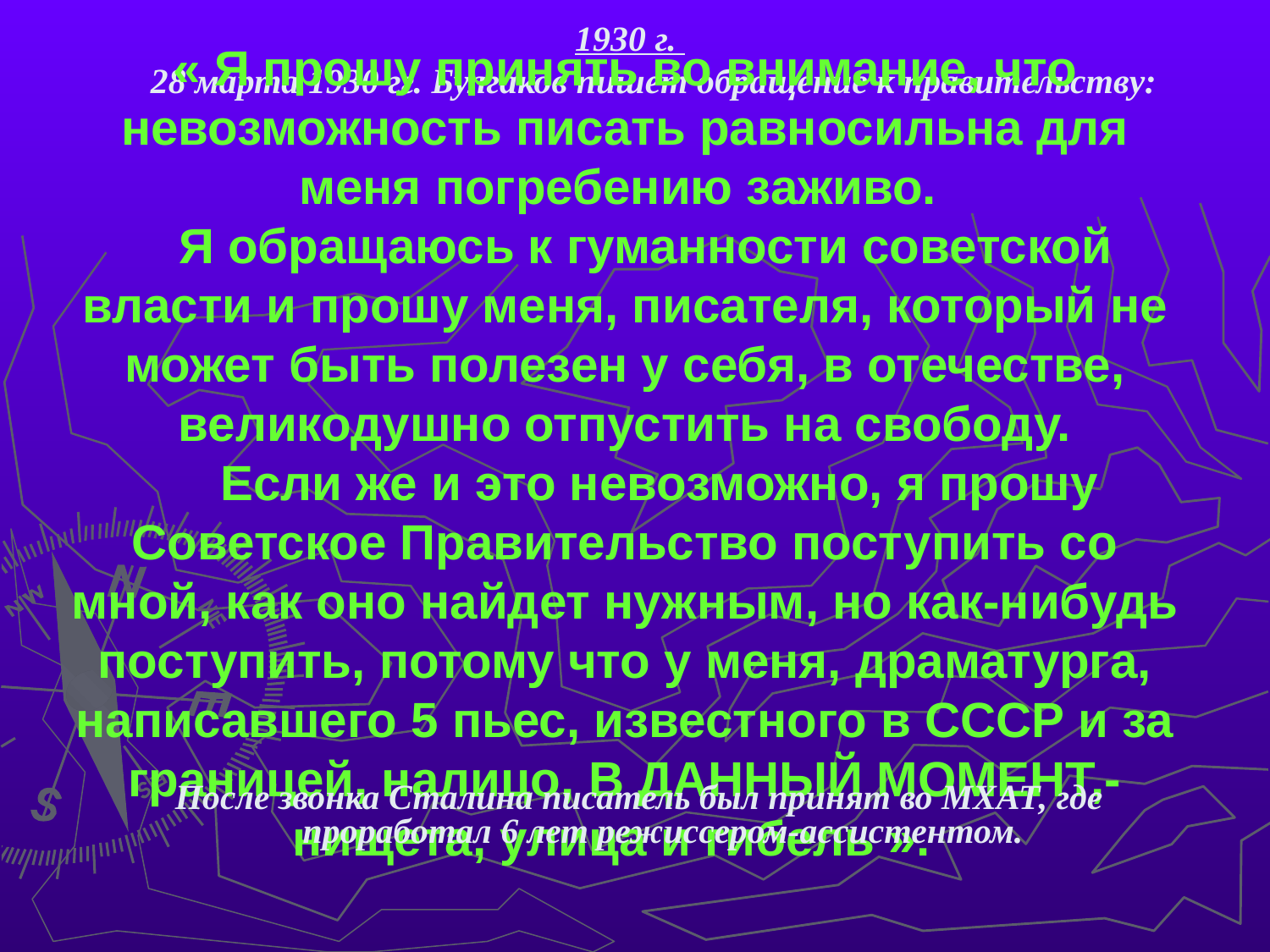

1930 г.
28 марта 1930 гг. Булгаков пишет обращение к правительству:

« Я прошу принять во внимание, что невозможность писать равносильна для меня погребению заживо.
   Я обращаюсь к гуманности советской власти и прошу меня, писателя, который не может быть полезен у себя, в отечестве, великодушно отпустить на свободу.
     Если же и это невозможно, я прошу Советское Правительство поступить со мной, как оно найдет нужным, но как-нибудь поступить, потому что у меня, драматурга, написавшего 5 пьес, известного в СССР и за границей, налицо, В ДАННЫЙ МОМЕНТ,- нищета, улица и гибель ».
После звонка Сталина писатель был принят во МХАТ, где проработал 6 лет режиссером-ассистентом.